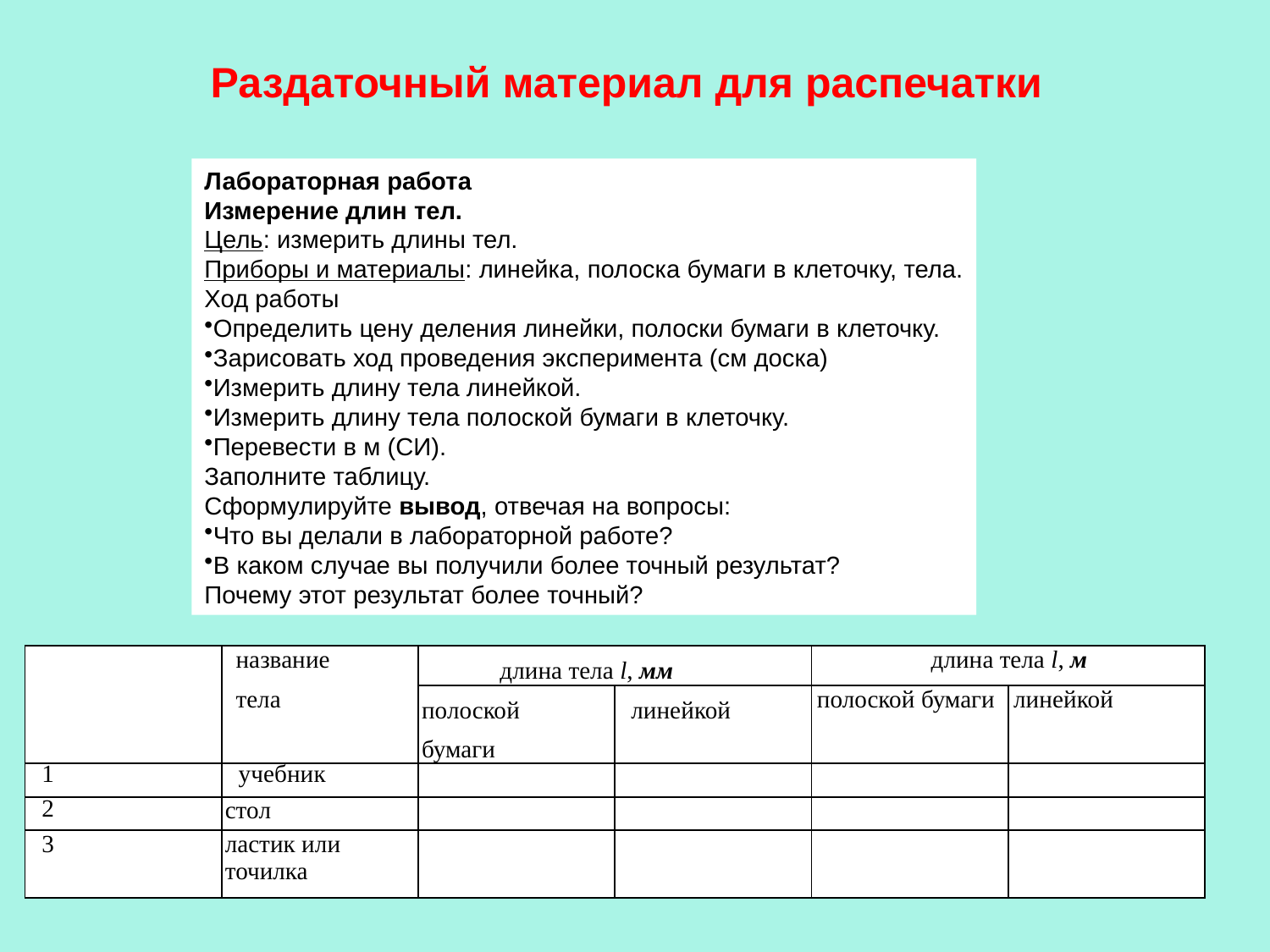

# Раздаточный материал для распечатки
Лабораторная работа
Измерение длин тел.
Цель: измерить длины тел.
Приборы и материалы: линейка, полоска бумаги в клеточку, тела.
Ход работы
Определить цену деления линейки, полоски бумаги в клеточку.
Зарисовать ход проведения эксперимента (см доска)
Измерить длину тела линейкой.
Измерить длину тела полоской бумаги в клеточку.
Перевести в м (СИ).
Заполните таблицу.
Сформулируйте вывод, отвечая на вопросы:
Что вы делали в лабораторной работе?
В каком случае вы получили более точный результат?
Почему этот результат более точный?
|  | название | длина тела l, мм |  | длина тела l, м |  |
| --- | --- | --- | --- | --- | --- |
|  | тела | полоской бумаги | линейкой | полоской бумаги | линейкой |
| 1 | учебник |  |  |  |  |
| 2 | стол |  |  |  |  |
| 3 | ластик или точилка |  |  |  |  |